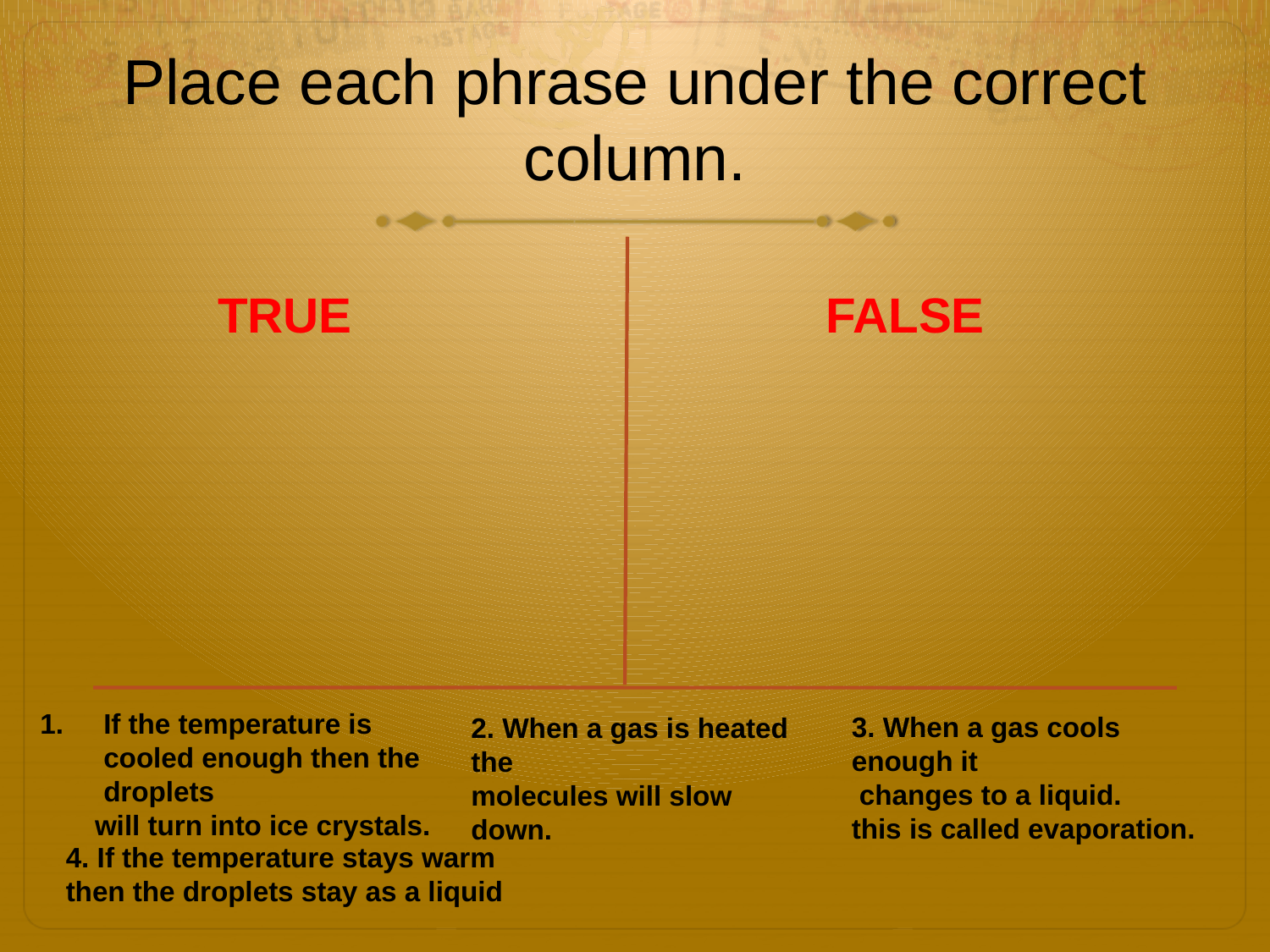

# Place each phrase under the correct column.
TRUE
FALSE
If the temperature is cooled enough then the droplets
       will turn into ice crystals.
3. When a gas cools enough it
 changes to a liquid.
this is called evaporation.
2. When a gas is heated the
molecules will slow down.

4. If the temperature stays warm
then the droplets stay as a liquid